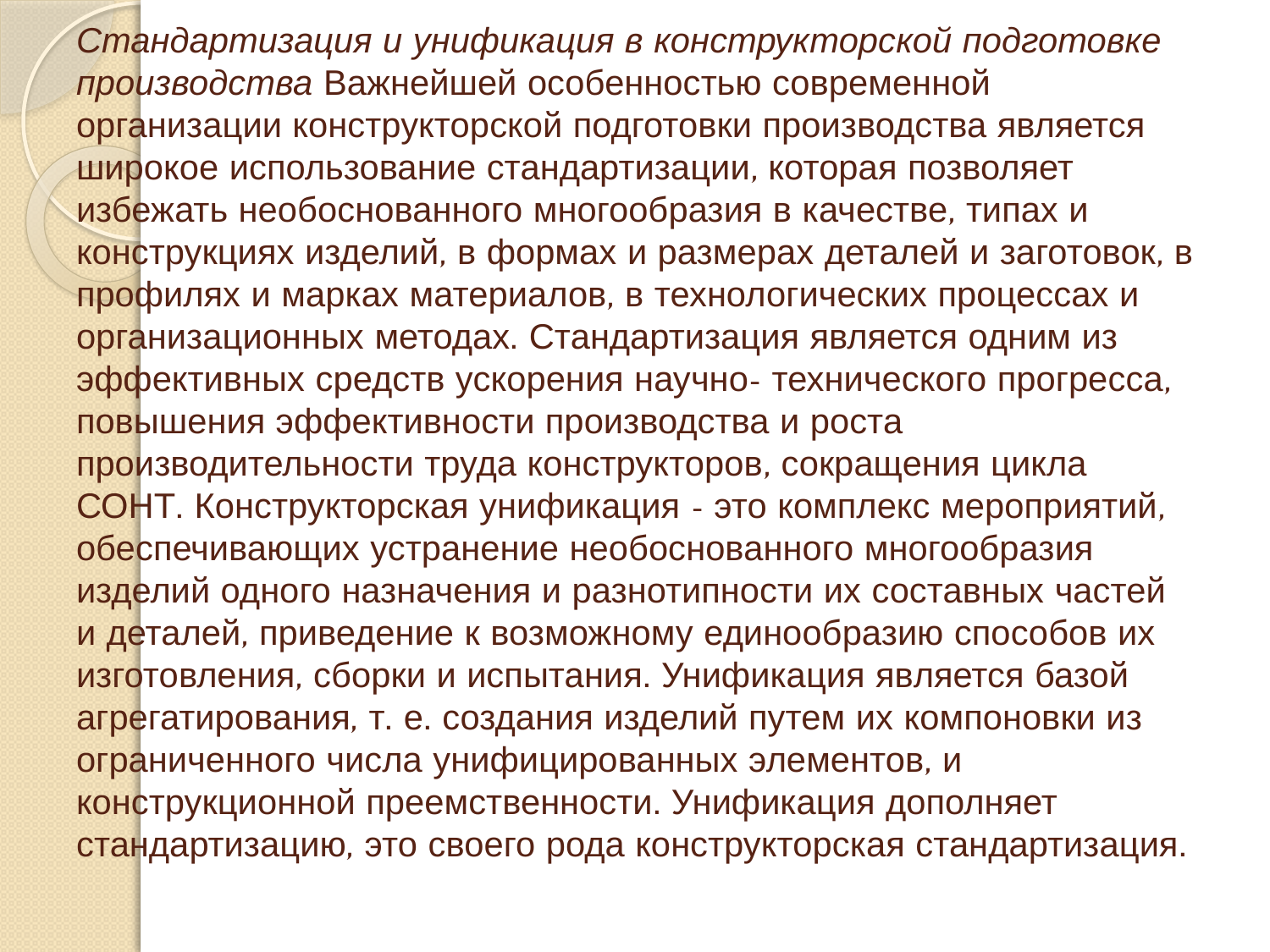

# Стандартизация и унификация в конструкторской подготовке производства Важнейшей особенностью современной организации конструкторской подготовки производства является широкое ис­пользование стандартизации, которая позволяет избежать необоснованного многообразия в качестве, типах и конструк­циях изделий, в формах и размерах деталей и заготовок, в профилях и марках материалов, в технологических процессах и организационных методах. Стандартизация является одним из эффективных средств ускорения научно- технического прогресса, повышения эффективности производства и роста производительности труда конструкторов, сокращения цикла СОНТ. Конструкторская унификация - это комплекс мероприятий, обеспечивающих устранение необоснованного многообразия изделий одного назначения и разнотипности их составных ча­стей и деталей, приведение к возможному единообразию спо­собов их изготовления, сборки и испытания. Унификация яв­ляется базой агрегатирования, т. е. создания изделий путем их компоновки из ограниченного числа унифицированных эле­ментов, и конструкционной преемственности. Унификация дополняет стандартизацию, это своего рода конструкторская стандартизация.